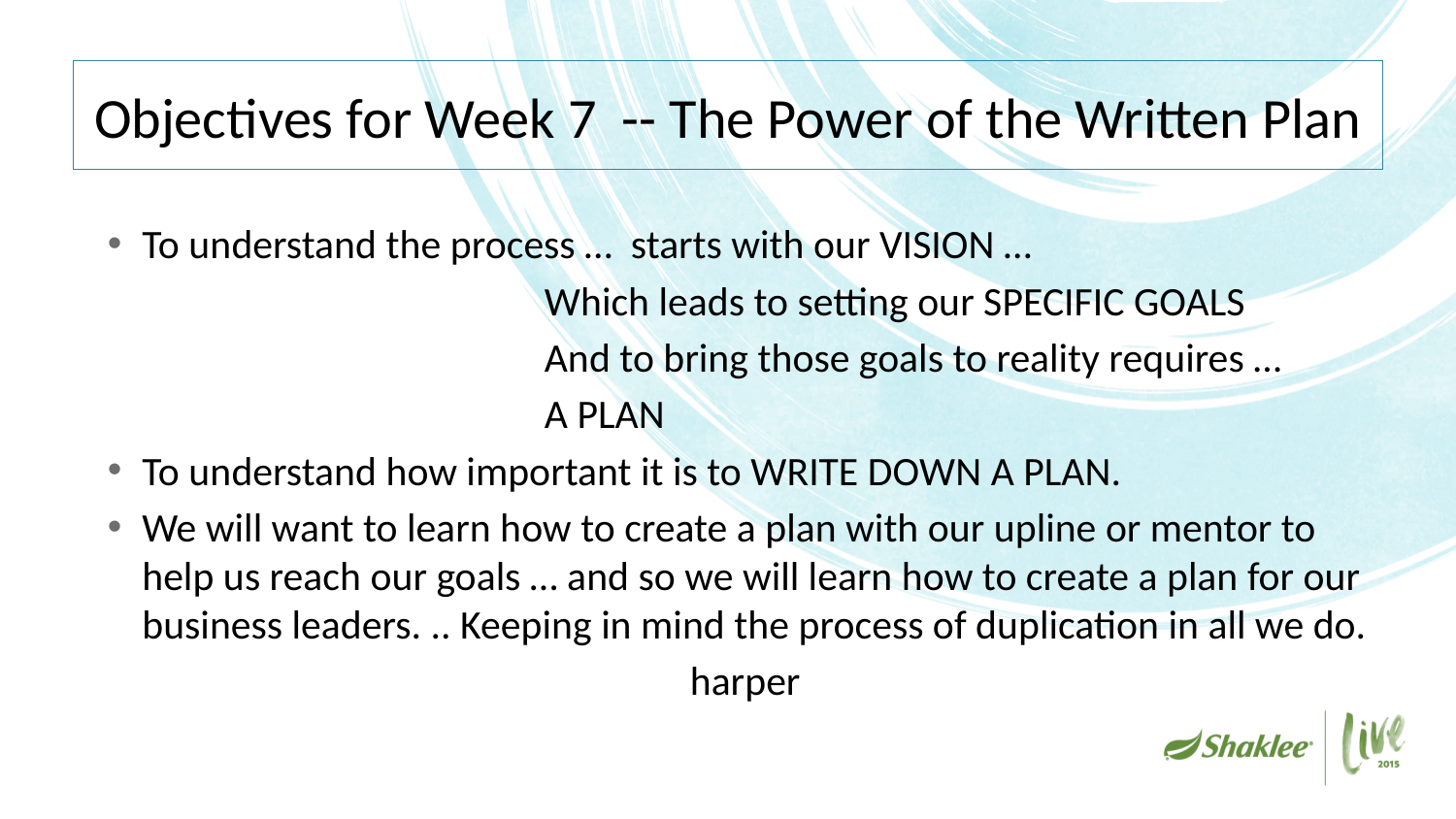

# Objectives for Week 7  -- The Power of the Written Plan
To understand the process …  starts with our VISION …
			Which leads to setting our SPECIFIC GOALS
			And to bring those goals to reality requires …
			A PLAN
To understand how important it is to WRITE DOWN A PLAN.
We will want to learn how to create a plan with our upline or mentor to help us reach our goals … and so we will learn how to create a plan for our business leaders. .. Keeping in mind the process of duplication in all we do.
				harper